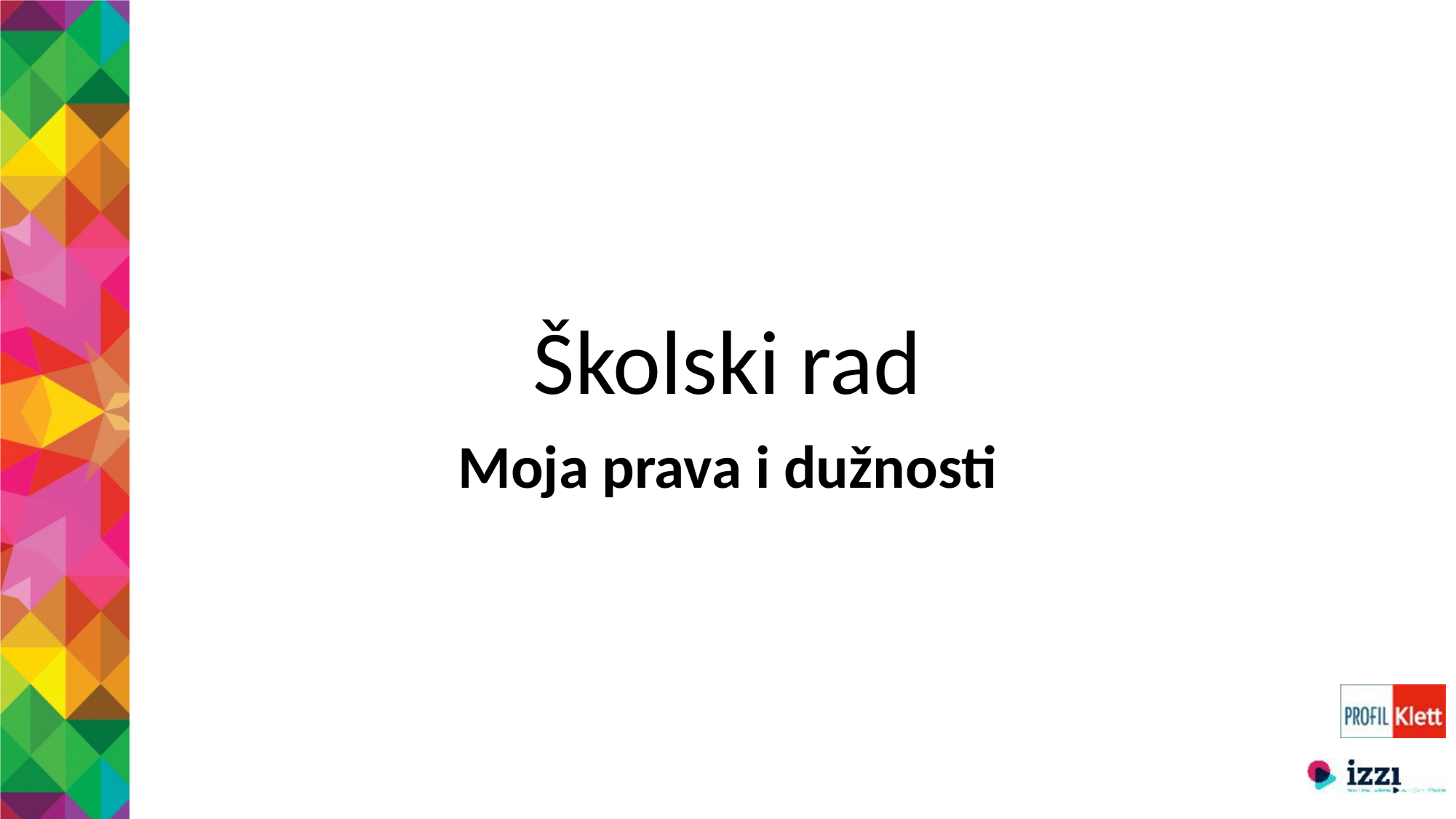

# Školski rad
Moja prava i dužnosti